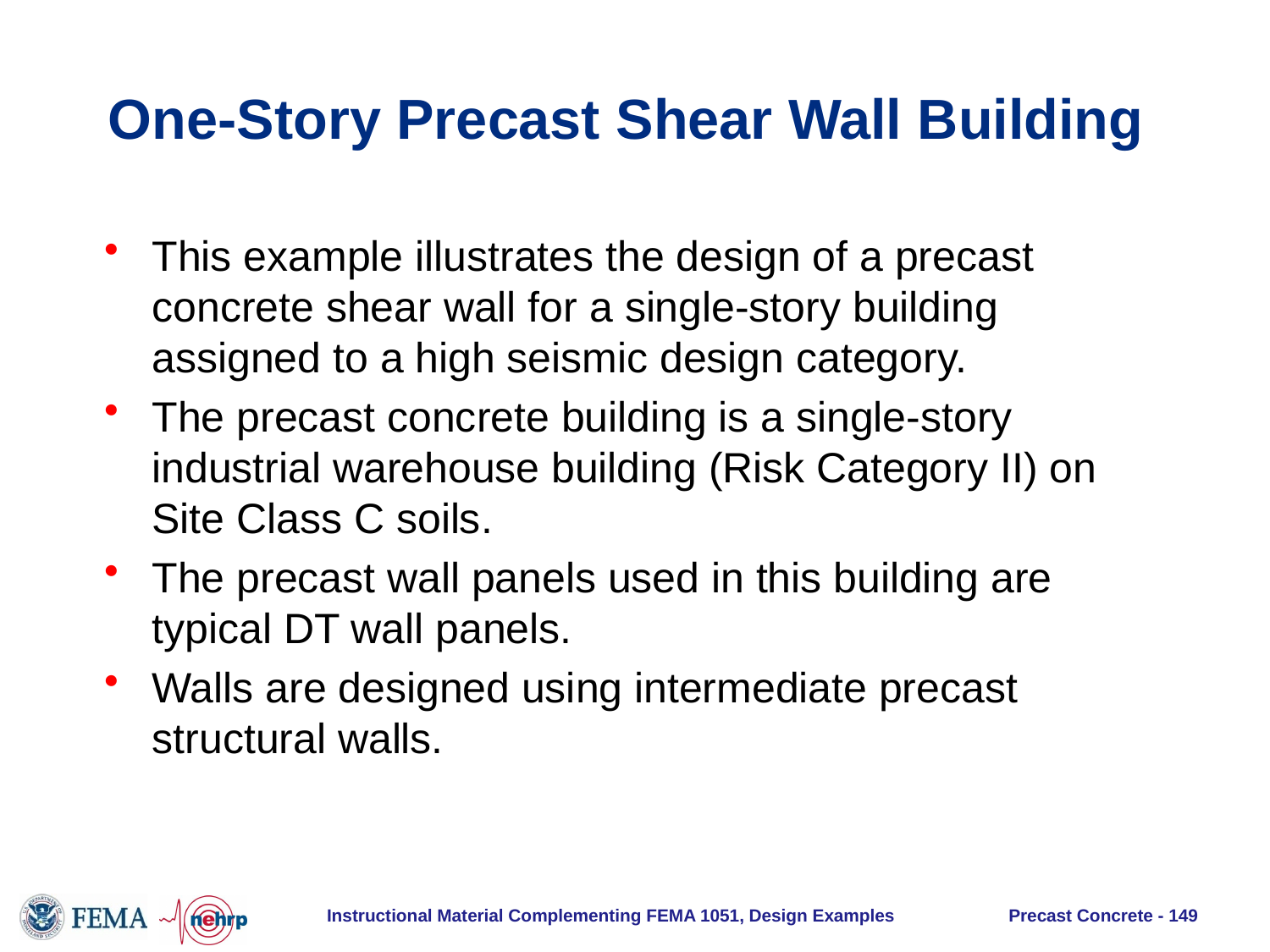

# One-Story Precast Shear Wall Building
This example illustrates the design of a precast concrete shear wall for a single-story building assigned to a high seismic design category.
The precast concrete building is a single-story industrial warehouse building (Risk Category II) on Site Class C soils.
The precast wall panels used in this building are typical DT wall panels.
Walls are designed using intermediate precast structural walls.